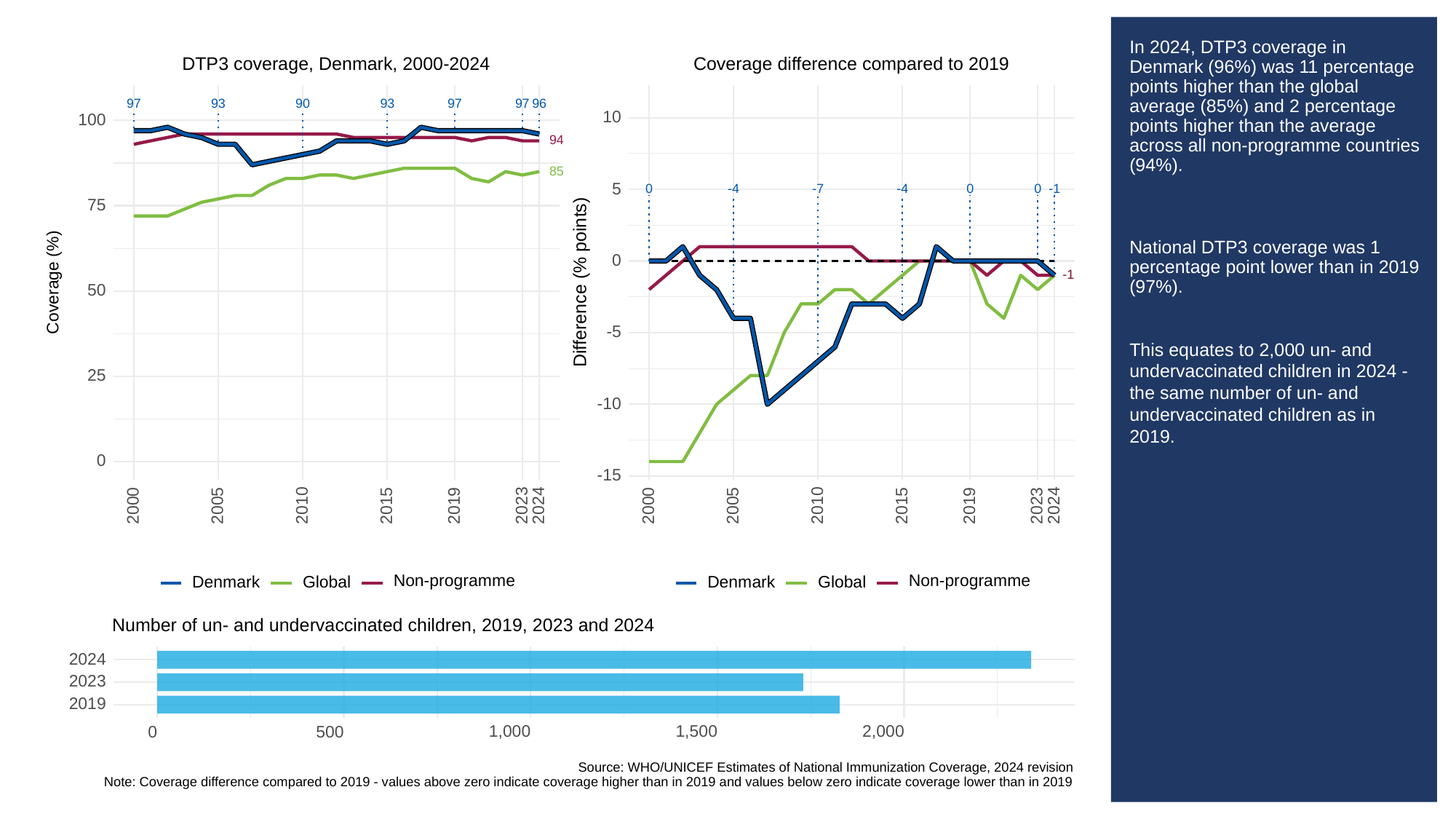

# In 2024, DTP3 coverage in Denmark (96%) was 11 percentage points higher than the global average (85%) and 2 percentage points higher than the average across all non-programme countries (94%).

National DTP3 coverage was 1 percentage point lower than in 2019 (97%).

This equates to 2,000 un- and undervaccinated children in 2024 - the same number of un- and undervaccinated children as in 2019.

Coverage difference compared to 2019
DTP3 coverage, Denmark, 2000-2024

93
93
97
90
97
97
96
10

100

94

85

5
0
0
0
-1
-4
-4
-7

75

0

-1
-1
Difference (% points)
Coverage (%)
50

-5

25

-10

0

-15

2023
2023
2000
2005
2010
2015
2019
2024
2000
2005
2010
2015
2019
2024
Non-programme
Non-programme
Global
Global
Denmark
Denmark

Number of un- and undervaccinated children, 2019, 2023 and 2024

2024

2023

2019

1,000
1,500
2,000
0
500
Source: WHO/UNICEF Estimates of National Immunization Coverage, 2024 revision
Note: Coverage difference compared to 2019 - values above zero indicate coverage higher than in 2019 and values below zero indicate coverage lower than in 2019